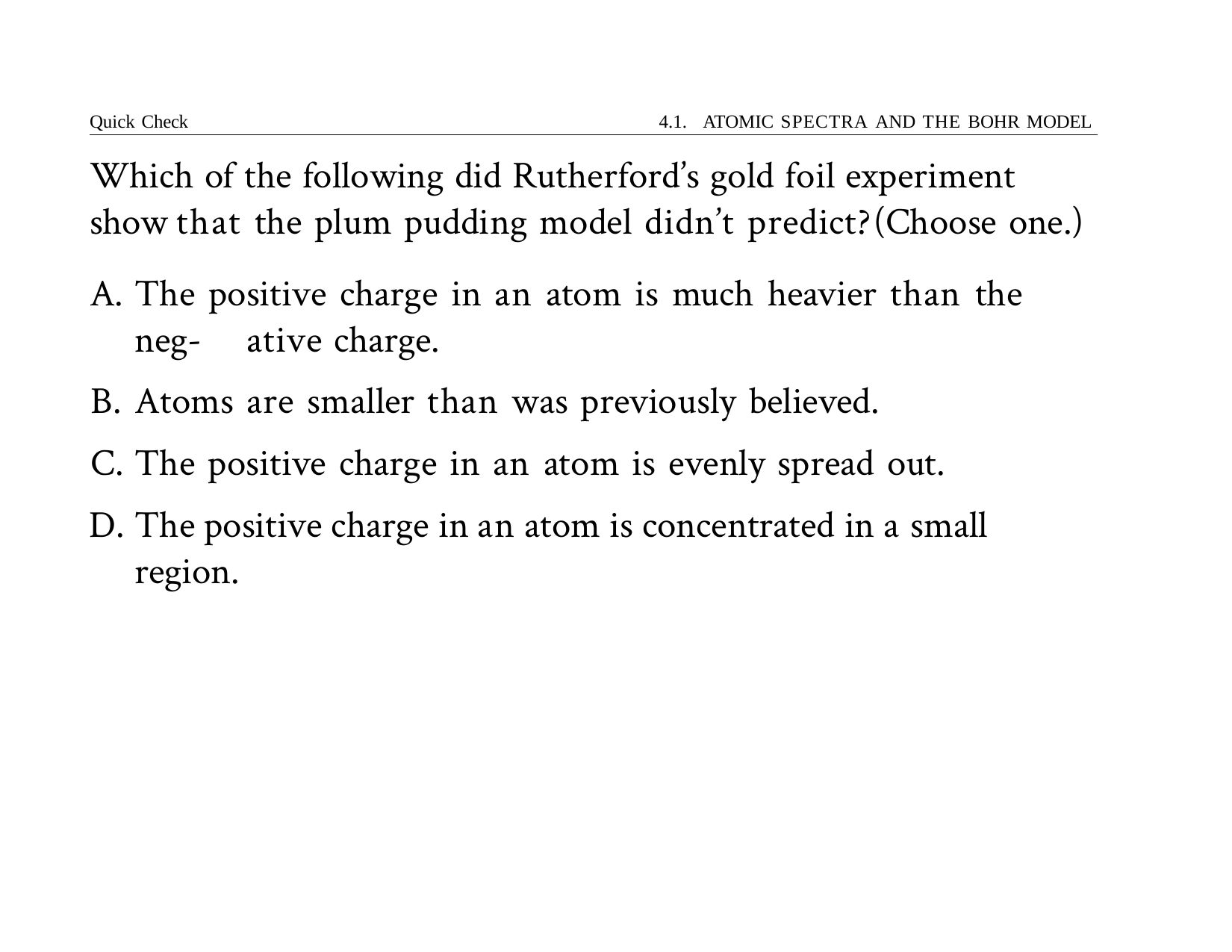

Quick Check	4.1.  ATOMIC SPECTRA AND THE BOHR MODEL

# Which of the following did Rutherford’s gold foil experiment show that the plum pudding model didn’t predict?	(Choose one.)
The positive charge in an atom is much heavier than the neg- 	ative charge.
Atoms are smaller than was previously believed.
The positive charge in an atom is evenly spread out.
The positive charge in an atom is concentrated in a small region.